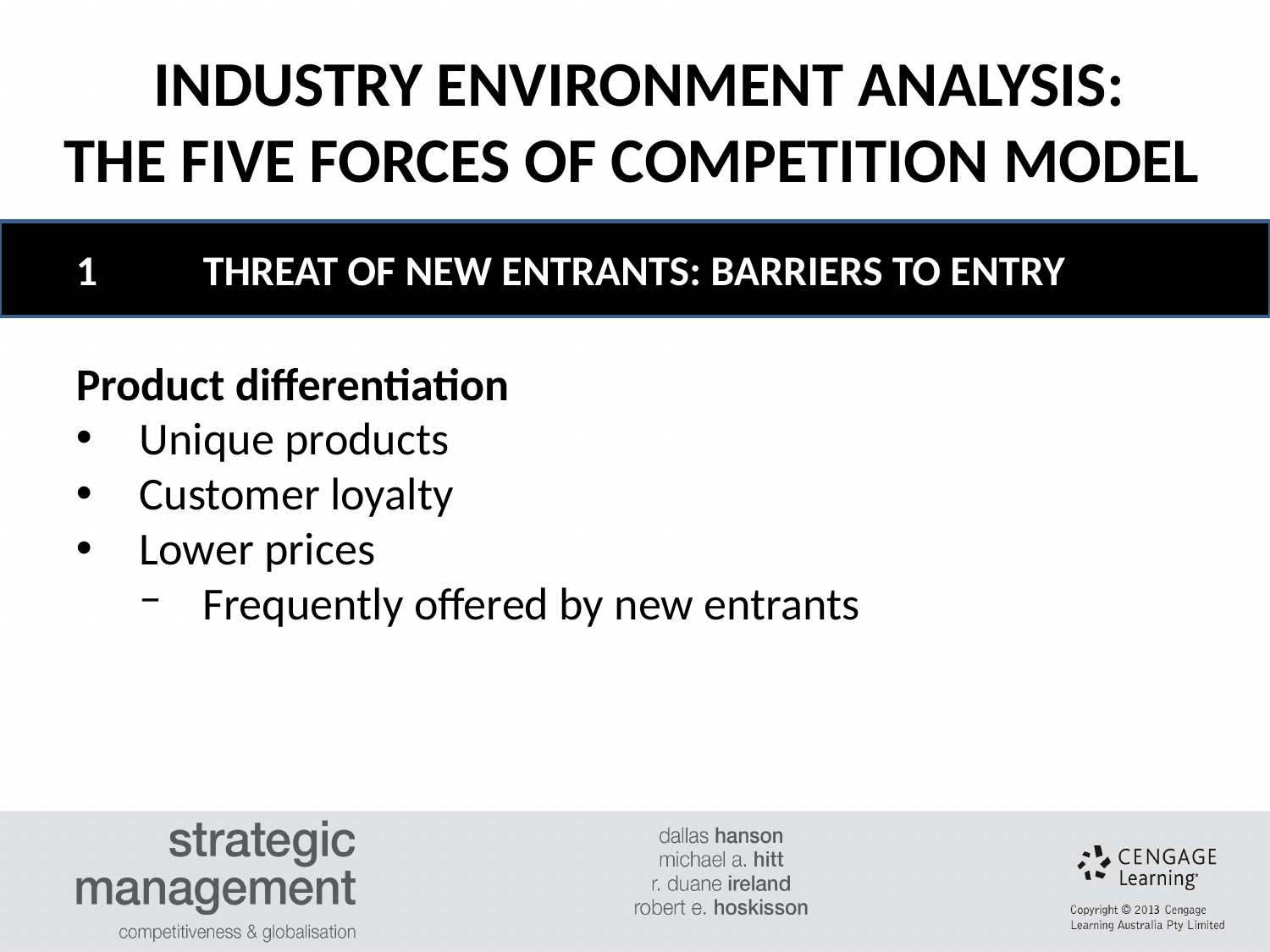

INDUSTRY ENVIRONMENT ANALYSIS:
THE FIVE FORCES OF COMPETITION MODEL
#

1	THREAT OF NEW ENTRANTS: BARRIERS TO ENTRY
Product differentiation
Unique products
Customer loyalty
Lower prices
Frequently offered by new entrants